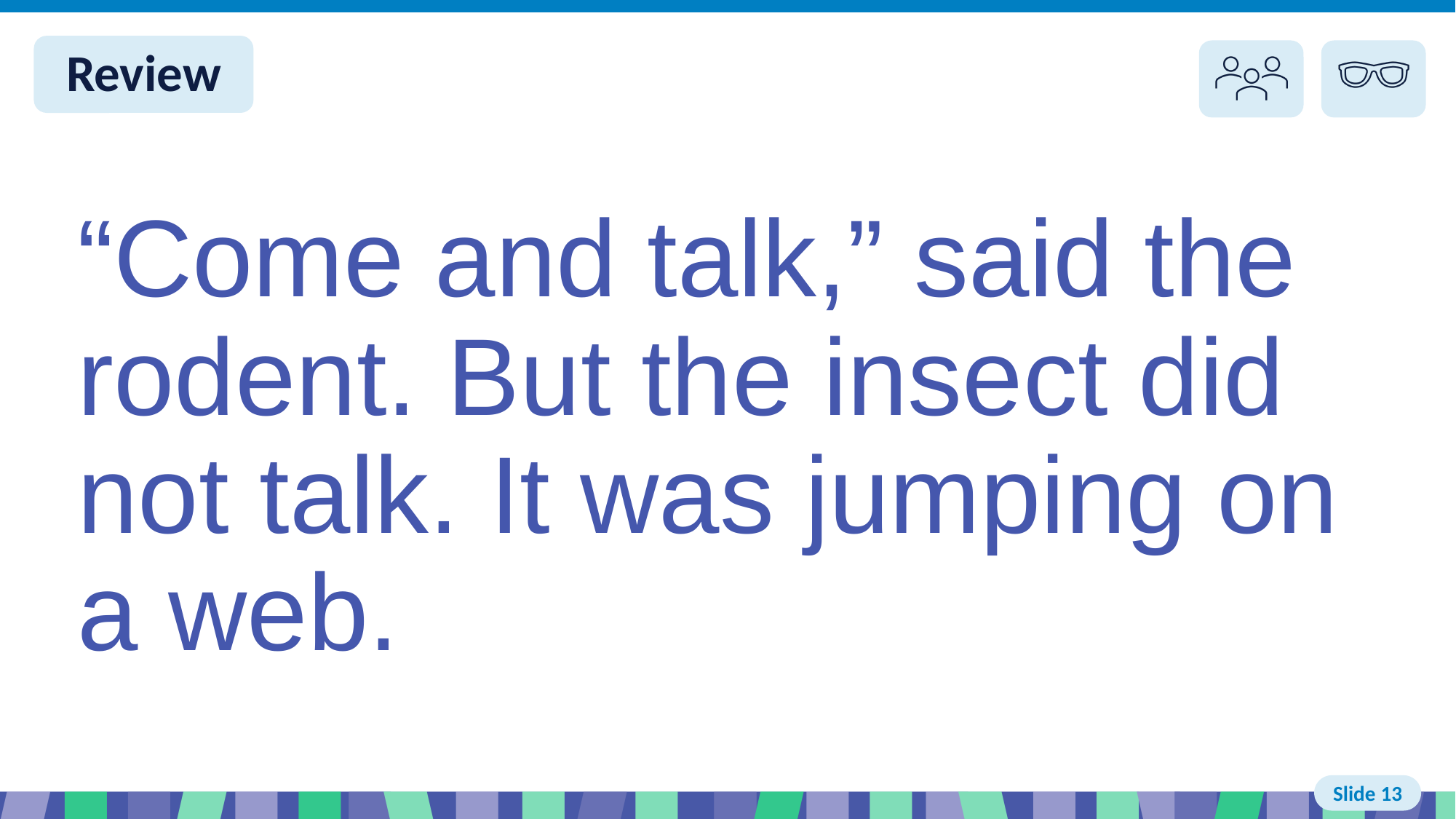

# Slide 13 Review You do
“Come and talk,” said the rodent. But the insect did not talk. It was jumping on a web.